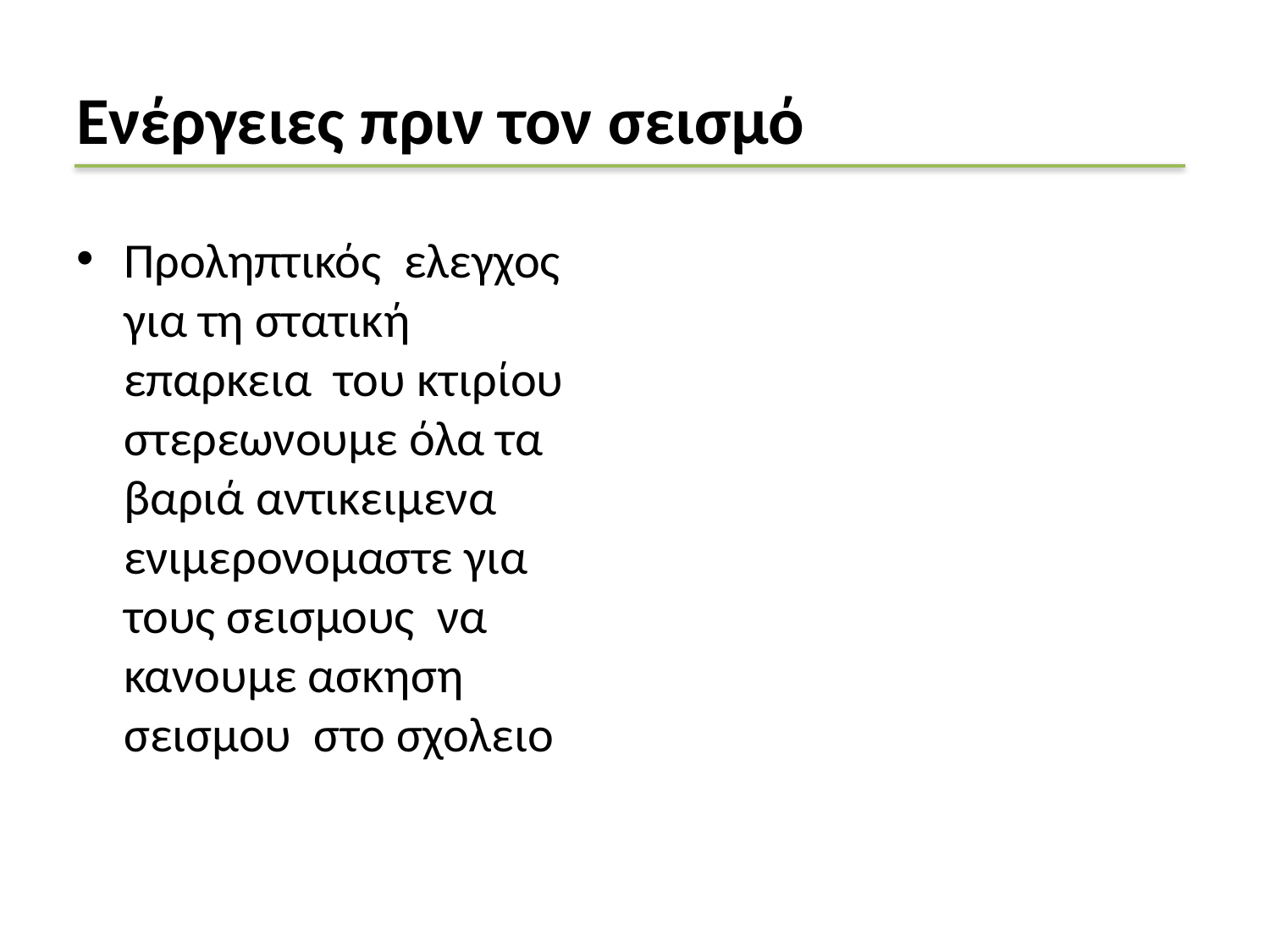

# Ενέργειες πριν τον σεισμό
Προληπτικός  ελεγχος  για τη στατική       επαρκεια  του κτιρίου  στερεωνουμε όλα τα βαριά αντικειμενα  ενιμερονομαστε για τους σεισμους  να  κανουμε ασκηση  σεισμου  στο σχολειο